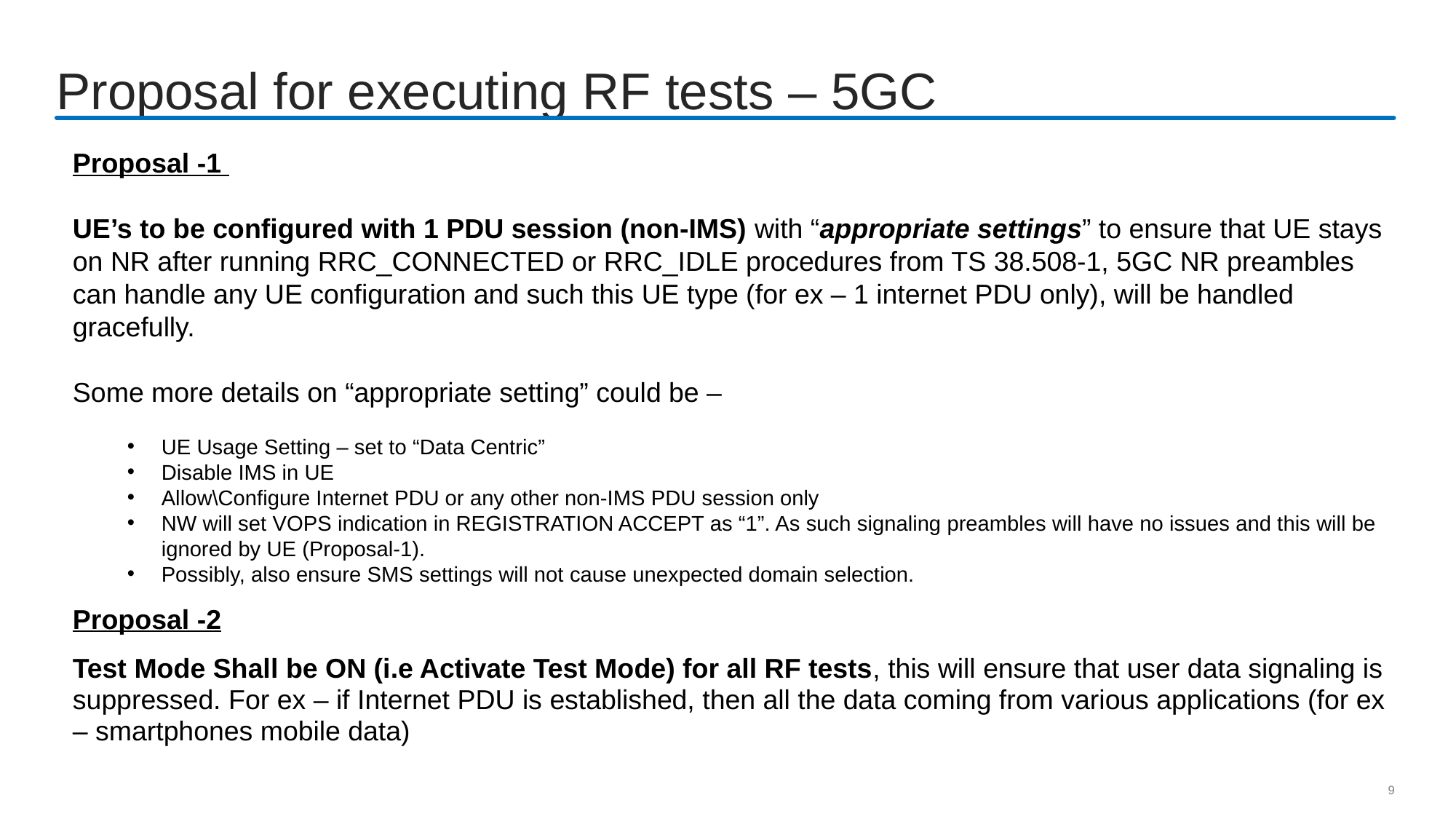

# Proposal for executing RF tests – 5GC
Proposal -1

UE’s to be configured with 1 PDU session (non-IMS) with “appropriate settings” to ensure that UE stays on NR after running RRC_CONNECTED or RRC_IDLE procedures from TS 38.508-1, 5GC NR preambles can handle any UE configuration and such this UE type (for ex – 1 internet PDU only), will be handled gracefully.

Some more details on “appropriate setting” could be –

UE Usage Setting – set to “Data Centric”
Disable IMS in UE
Allow\Configure Internet PDU or any other non-IMS PDU session only
NW will set VOPS indication in REGISTRATION ACCEPT as “1”. As such signaling preambles will have no issues and this will be ignored by UE (Proposal-1).
Possibly, also ensure SMS settings will not cause unexpected domain selection.
Proposal -2
Test Mode Shall be ON (i.e Activate Test Mode) for all RF tests, this will ensure that user data signaling is suppressed. For ex – if Internet PDU is established, then all the data coming from various applications (for ex – smartphones mobile data)